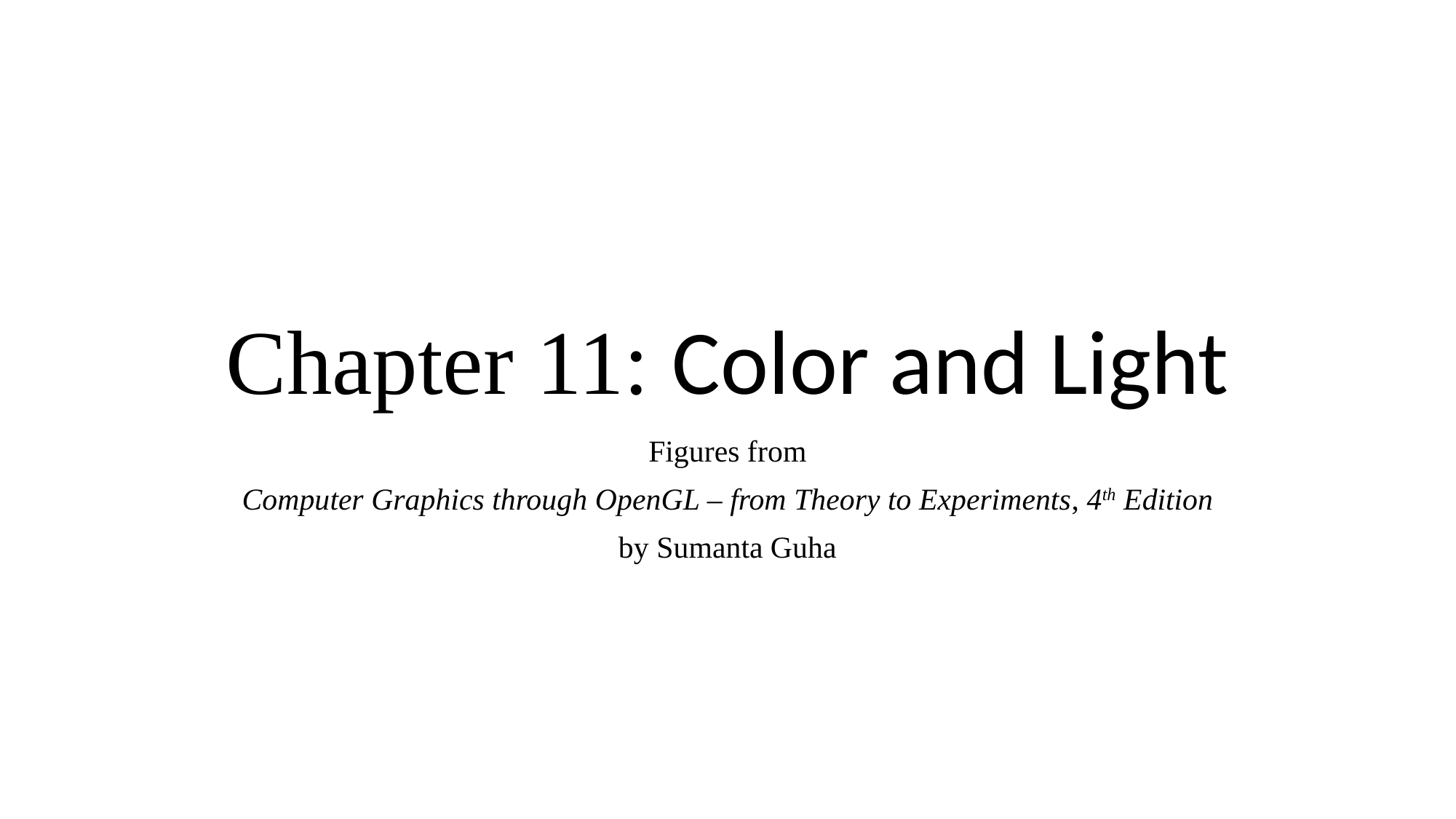

# Chapter 11: Color and Light
Figures from
Computer Graphics through OpenGL – from Theory to Experiments, 4th Edition
by Sumanta Guha